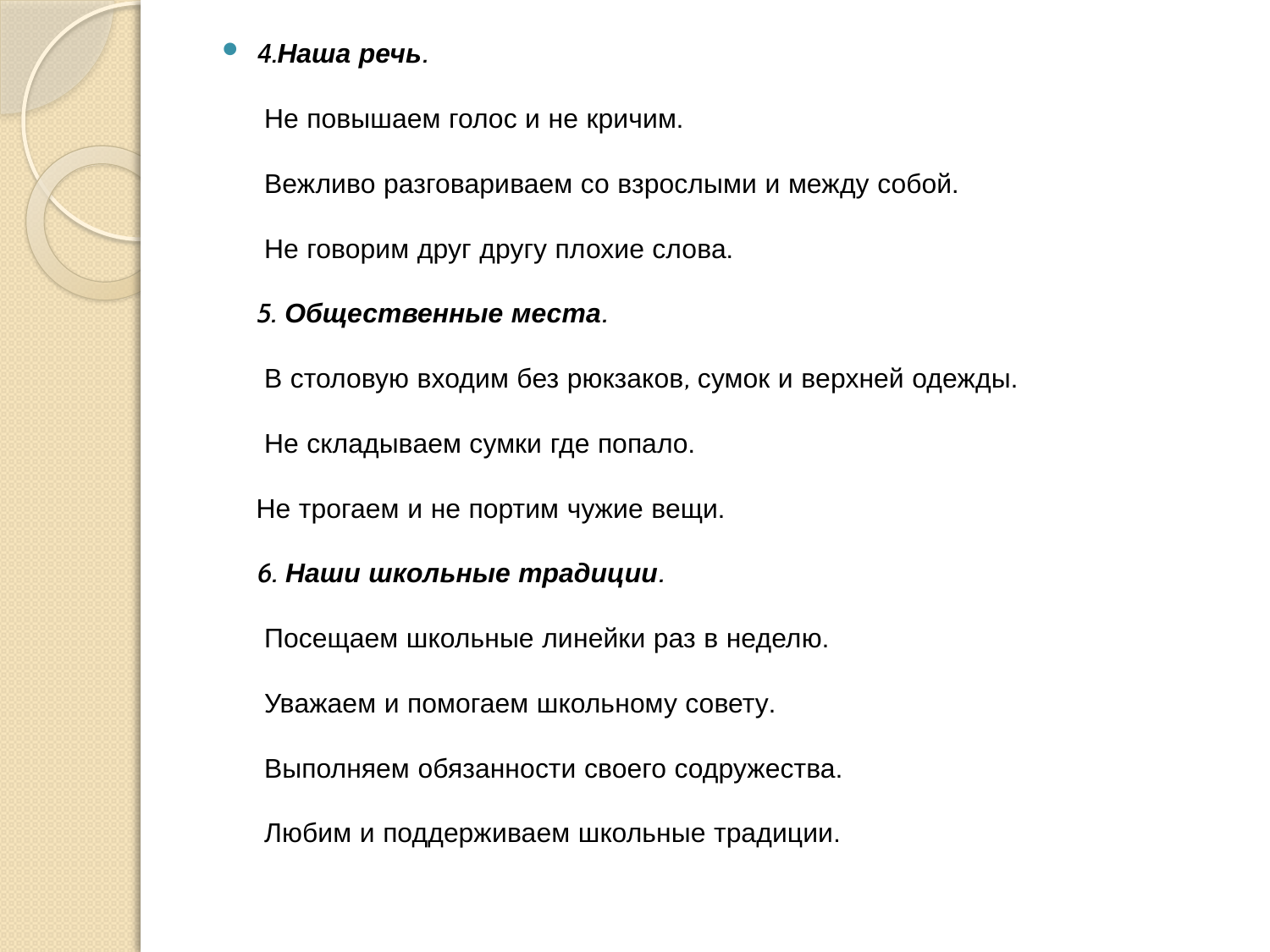

4.Наша речь.
 Не повышаем голос и не кричим.
 Вежливо разговариваем со взрослыми и между собой.
 Не говорим друг другу плохие слова.
5. Общественные места.
 В столовую входим без рюкзаков, сумок и верхней одежды.
 Не складываем сумки где попало.
Не трогаем и не портим чужие вещи.
6. Наши школьные традиции.
 Посещаем школьные линейки раз в неделю.
 Уважаем и помогаем школьному совету.
 Выполняем обязанности своего содружества.
 Любим и поддерживаем школьные традиции.